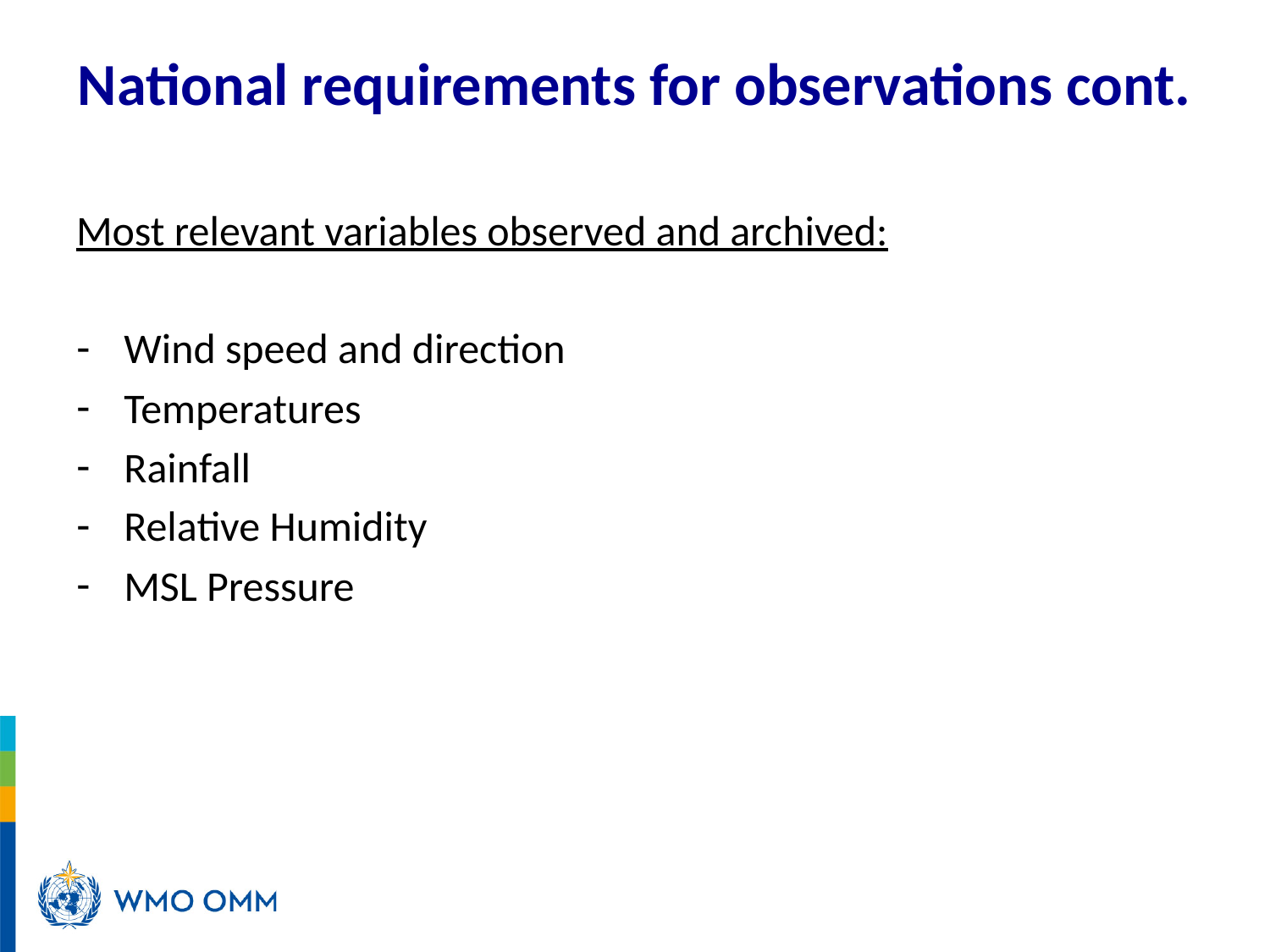

# National requirements for observations cont.
Most relevant variables observed and archived:

Wind speed and direction
Temperatures
Rainfall
Relative Humidity
MSL Pressure